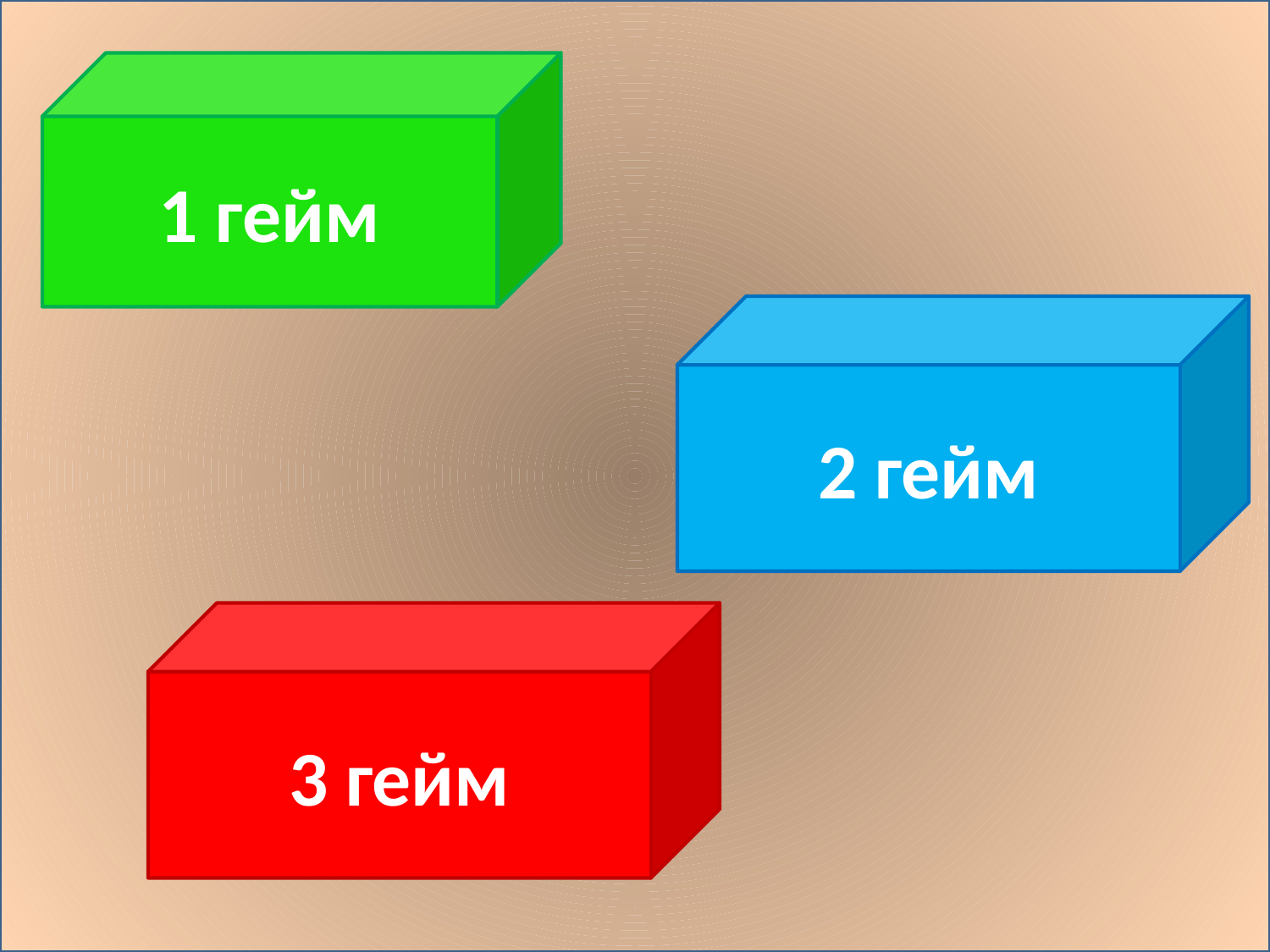

1 гейм
#
2 гейм

3 гейм